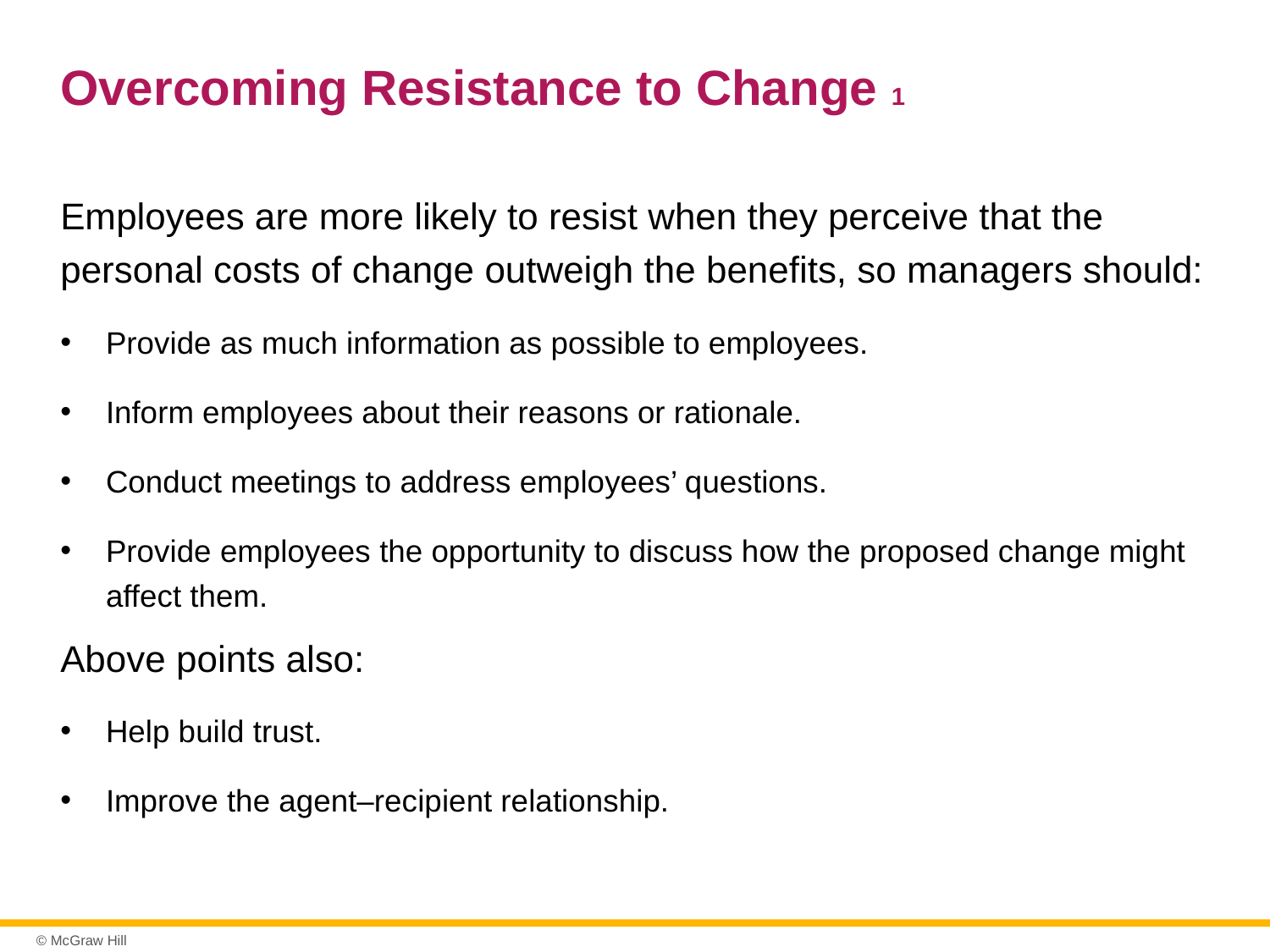

# Overcoming Resistance to Change 1
Employees are more likely to resist when they perceive that the personal costs of change outweigh the benefits, so managers should:
Provide as much information as possible to employees.
Inform employees about their reasons or rationale.
Conduct meetings to address employees’ questions.
Provide employees the opportunity to discuss how the proposed change might affect them.
Above points also:
Help build trust.
Improve the agent–recipient relationship.